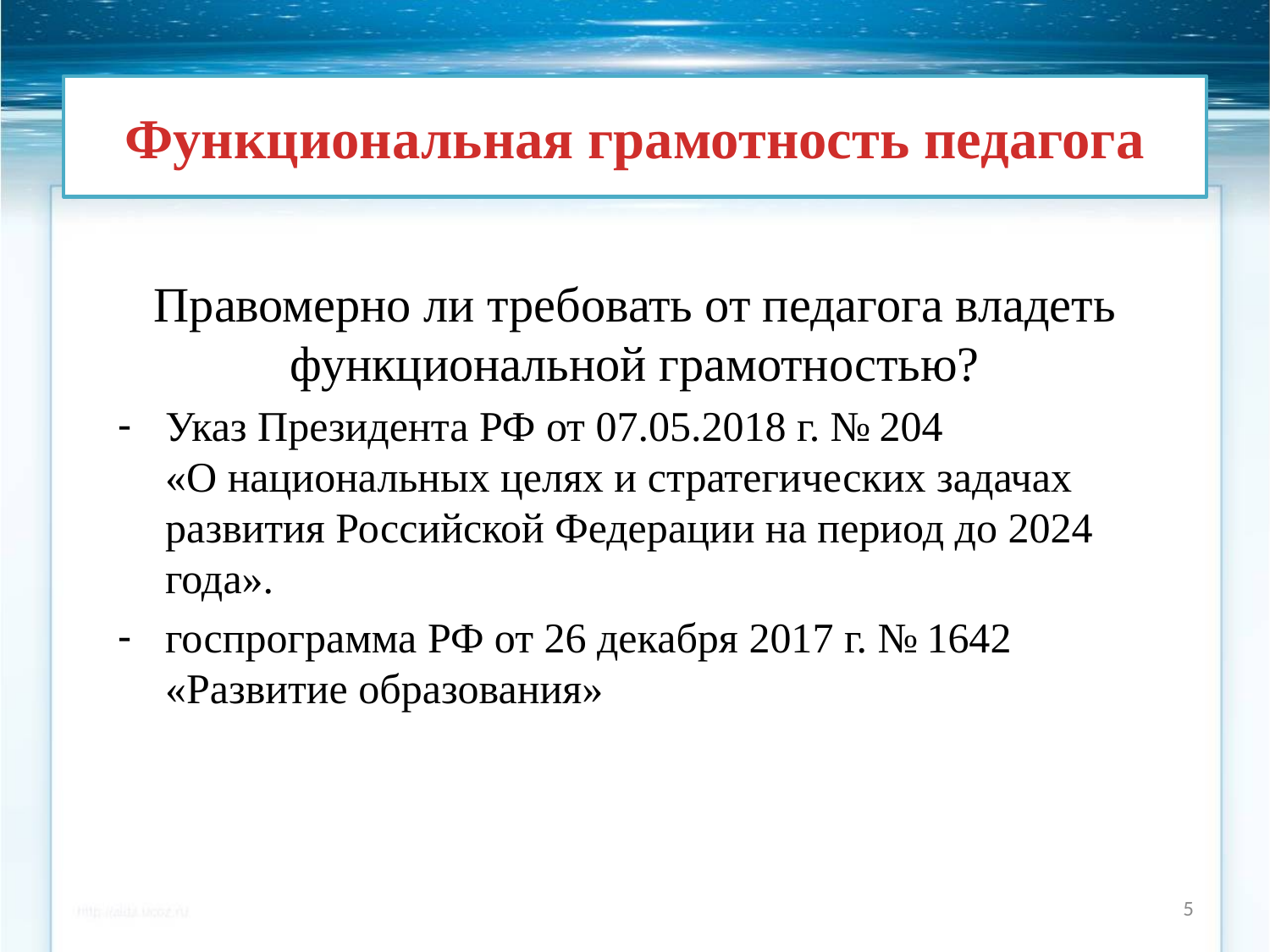

# Функциональная грамотность педагога
Правомерно ли требовать от педагога владеть функциональной грамотностью?
Указ Президента РФ от 07.05.2018 г. № 204 «О национальных целях и стратегических задачах развития Российской Федерации на период до 2024 года».
госпрограмма РФ от 26 декабря 2017 г. № 1642 «Развитие образования»
5